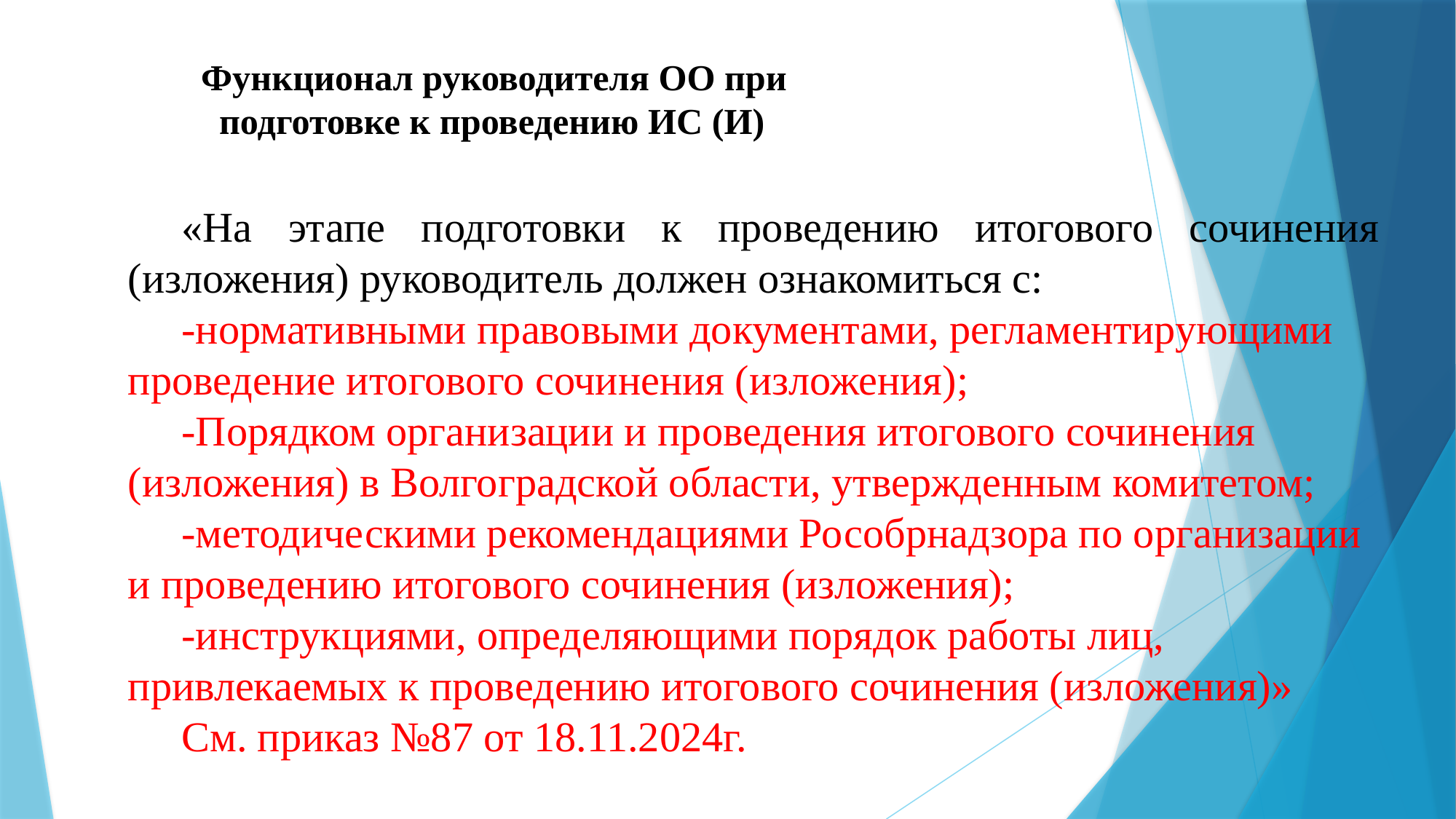

# Функционал руководителя ОО при подготовке к проведению ИС (И)
«На этапе подготовки к проведению итогового сочинения (изложения) руководитель должен ознакомиться с:
-нормативными правовыми документами, регламентирующими проведение итогового сочинения (изложения);
-Порядком организации и проведения итогового сочинения (изложения) в Волгоградской области, утвержденным комитетом;
-методическими рекомендациями Рособрнадзора по организации и проведению итогового сочинения (изложения);
-инструкциями, определяющими порядок работы лиц, привлекаемых к проведению итогового сочинения (изложения)»
См. приказ №87 от 18.11.2024г.